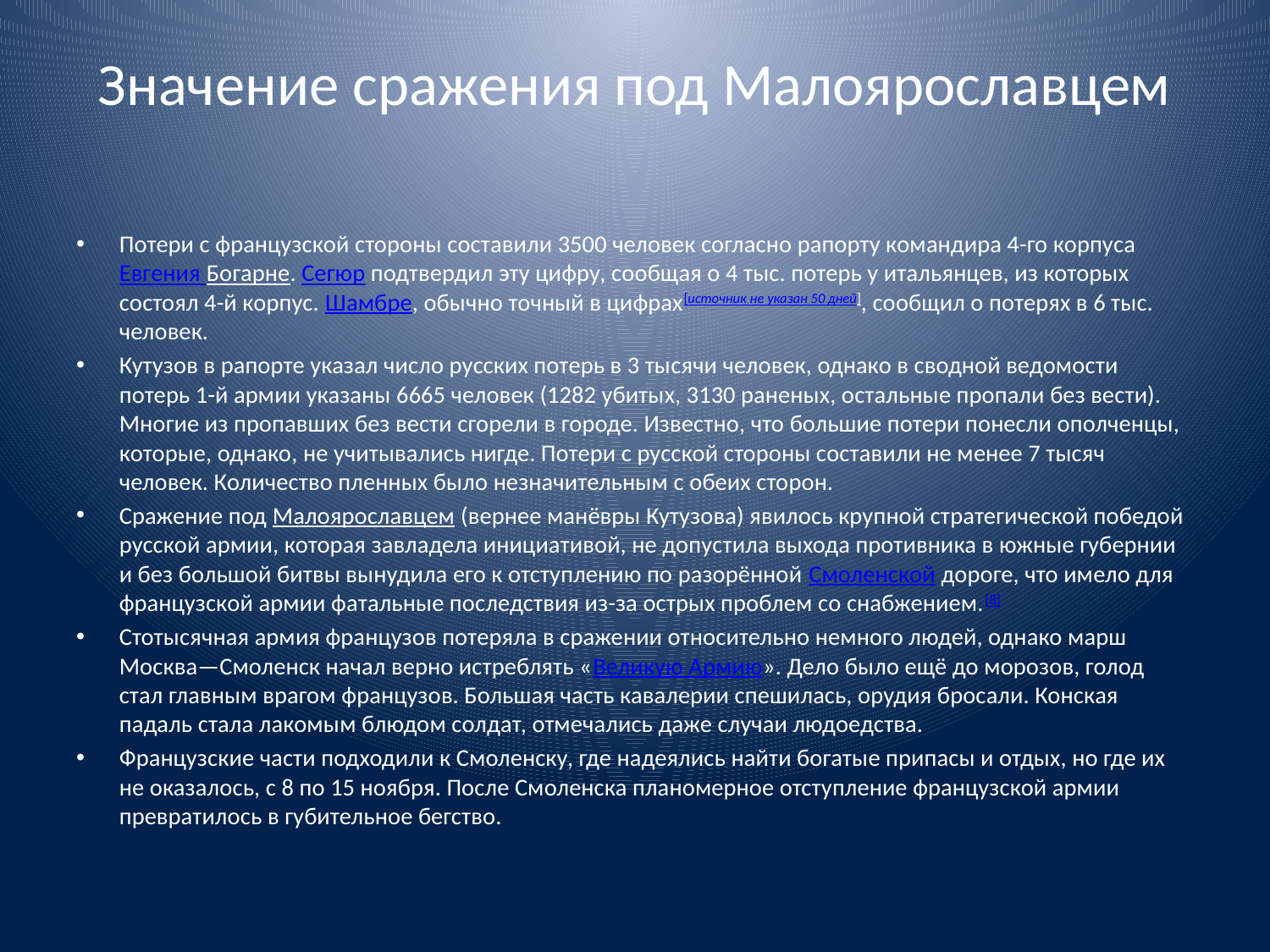

# Значение сражения под Малоярославцем
Потери с французской стороны составили 3500 человек согласно рапорту командира 4-го корпуса Евгения Богарне. Сегюр подтвердил эту цифру, сообщая о 4 тыс. потерь у итальянцев, из которых состоял 4-й корпус. Шамбре, обычно точный в цифрах[источник не указан 50 дней], сообщил о потерях в 6 тыс. человек.
Кутузов в рапорте указал число русских потерь в 3 тысячи человек, однако в сводной ведомости потерь 1-й армии указаны 6665 человек (1282 убитых, 3130 раненых, остальные пропали без вести). Многие из пропавших без вести сгорели в городе. Известно, что большие потери понесли ополченцы, которые, однако, не учитывались нигде. Потери с русской стороны составили не менее 7 тысяч человек. Количество пленных было незначительным с обеих сторон.
Сражение под Малоярославцем (вернее манёвры Кутузова) явилось крупной стратегической победой русской армии, которая завладела инициативой, не допустила выхода противника в южные губернии и без большой битвы вынудила его к отступлению по разорённой Смоленской дороге, что имело для французской армии фатальные последствия из-за острых проблем со снабжением.[8]
Стотысячная армия французов потеряла в сражении относительно немного людей, однако марш Москва—Смоленск начал верно истреблять «Великую Армию». Дело было ещё до морозов, голод стал главным врагом французов. Большая часть кавалерии спешилась, орудия бросали. Конская падаль стала лакомым блюдом солдат, отмечались даже случаи людоедства.
Французские части подходили к Смоленску, где надеялись найти богатые припасы и отдых, но где их не оказалось, с 8 по 15 ноября. После Смоленска планомерное отступление французской армии превратилось в губительное бегство.